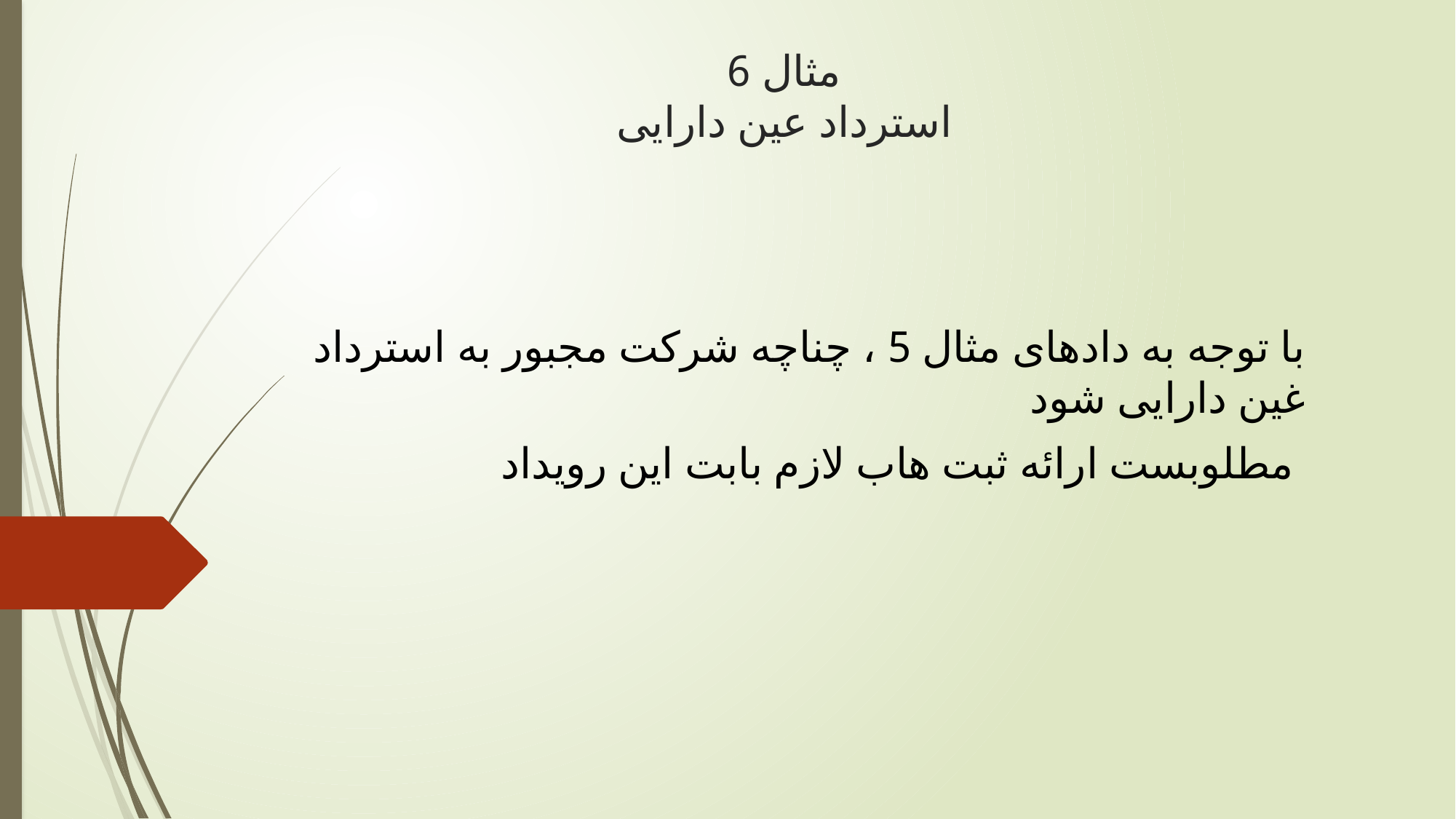

# مثال 6 استرداد عین دارایی
با توجه به دادهای مثال 5 ، چناچه شرکت مجبور به استرداد غین دارایی شود
مطلوبست ارائه ثبت هاب لازم بابت این رویداد